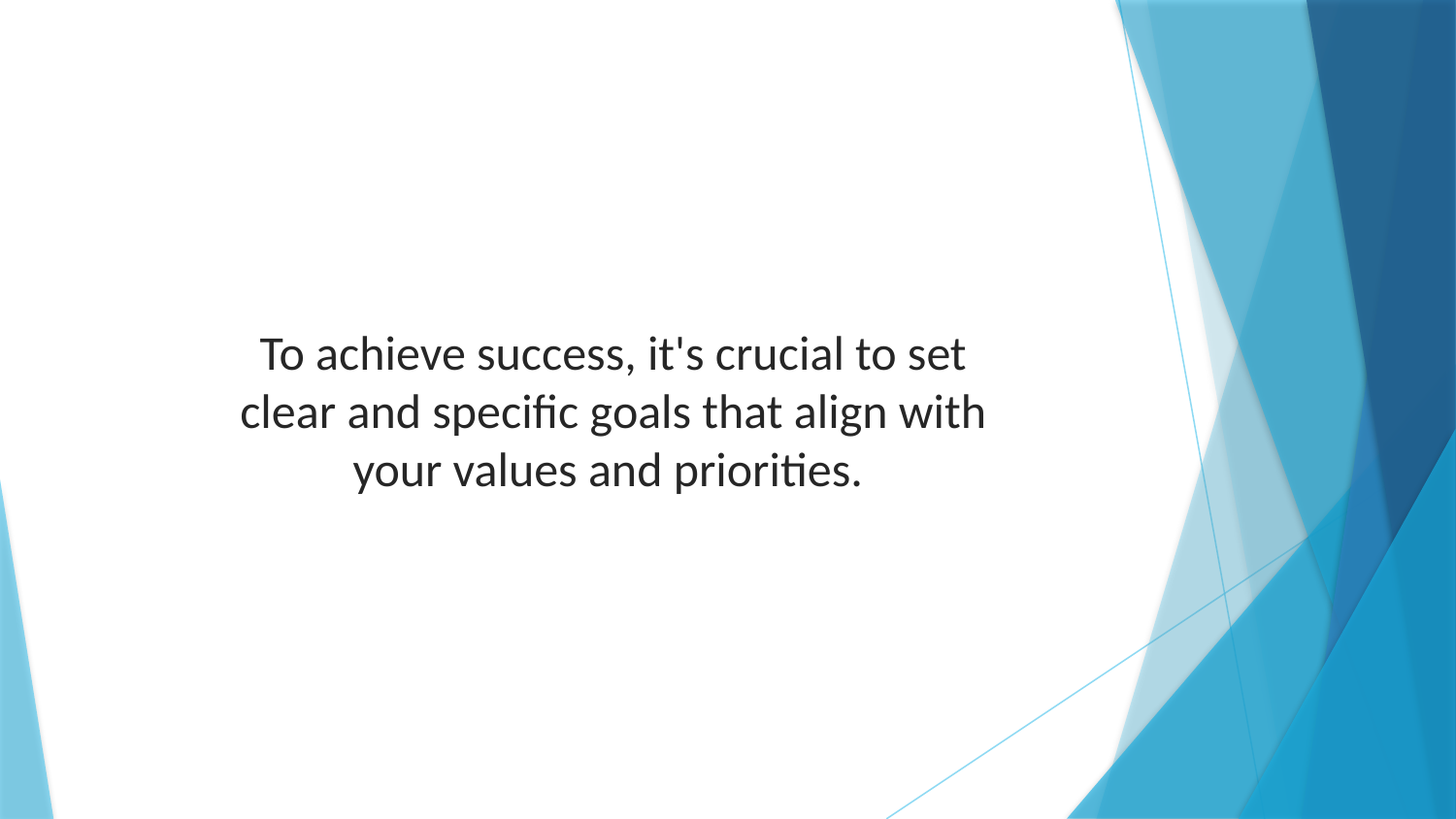

To achieve success, it's crucial to set clear and specific goals that align with your values and priorities.